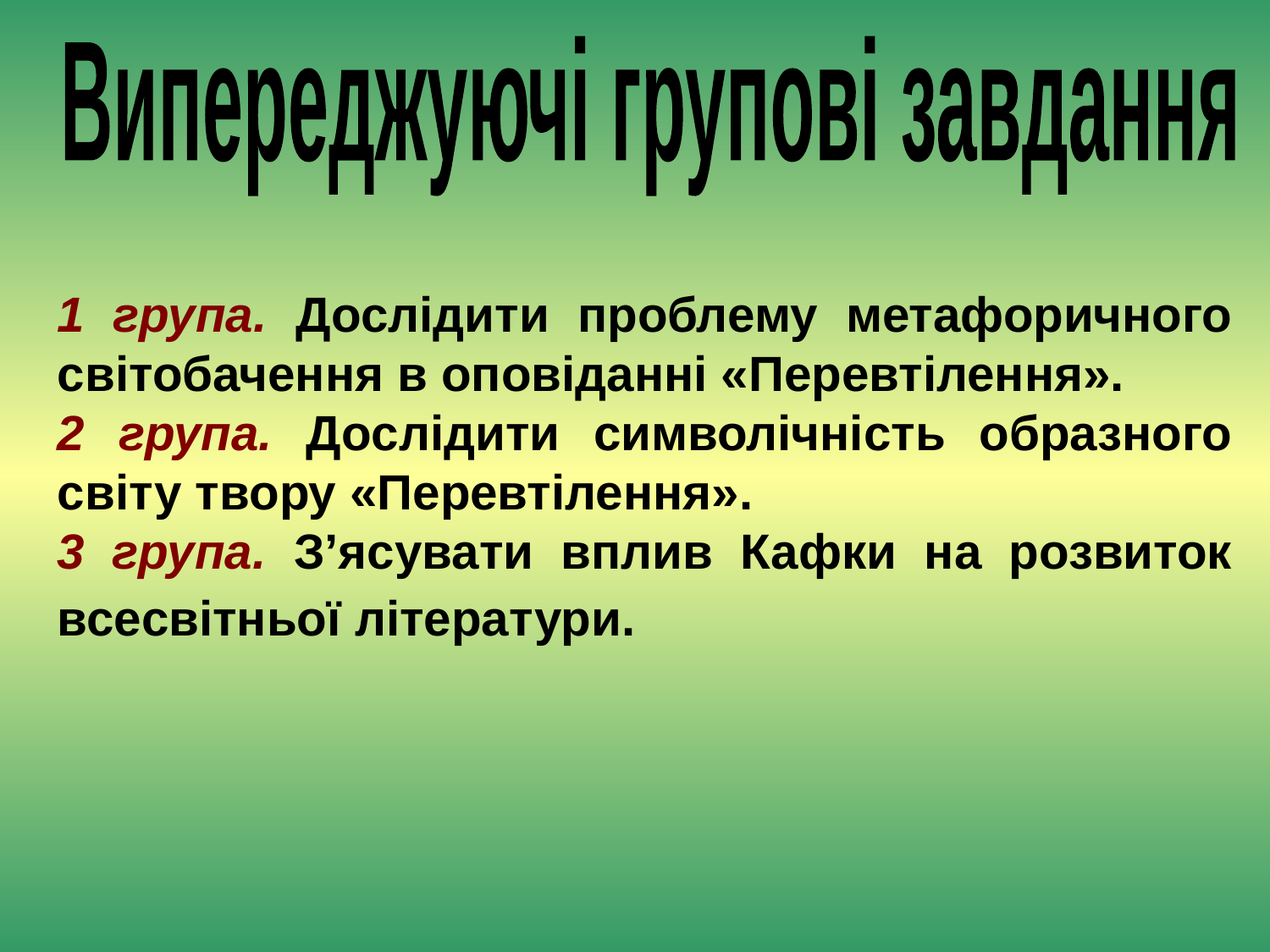

Випереджуючі групові завдання
1 група. Дослідити проблему метафоричного світобачення в оповіданні «Перевтілення».
2 група. Дослідити символічність образного світу твору «Перевтілення».
3 група. З’ясувати вплив Кафки на розвиток всесвітньої літератури.